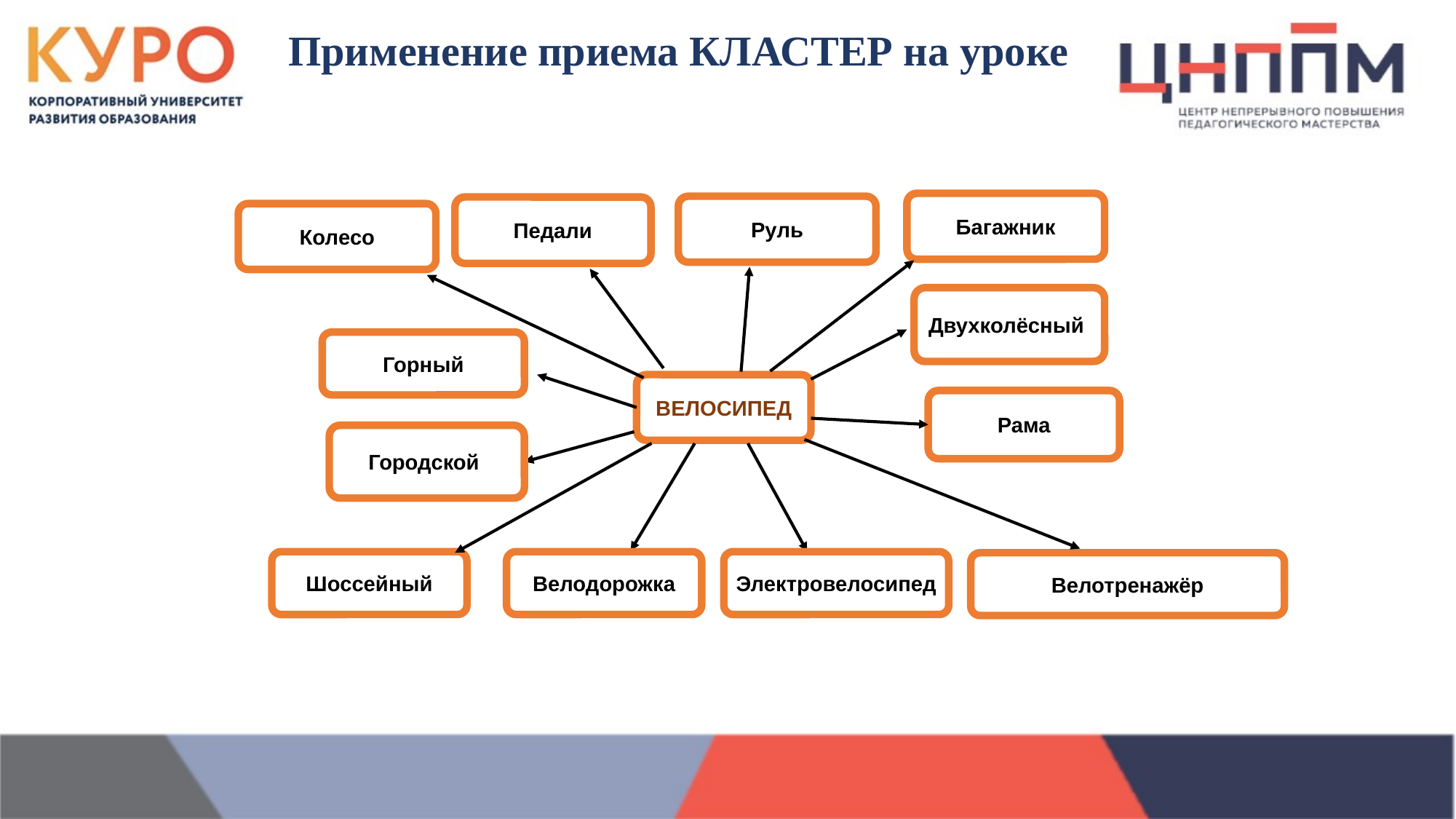

Применение приема КЛАСТЕР на уроке
Багажник
Руль
Педали
Колесо
Двухколёсный
Горный
ВЕЛОСИПЕД
Рама
Городской
Шоссейный
Велодорожка
Электровелосипед
Велотренажёр